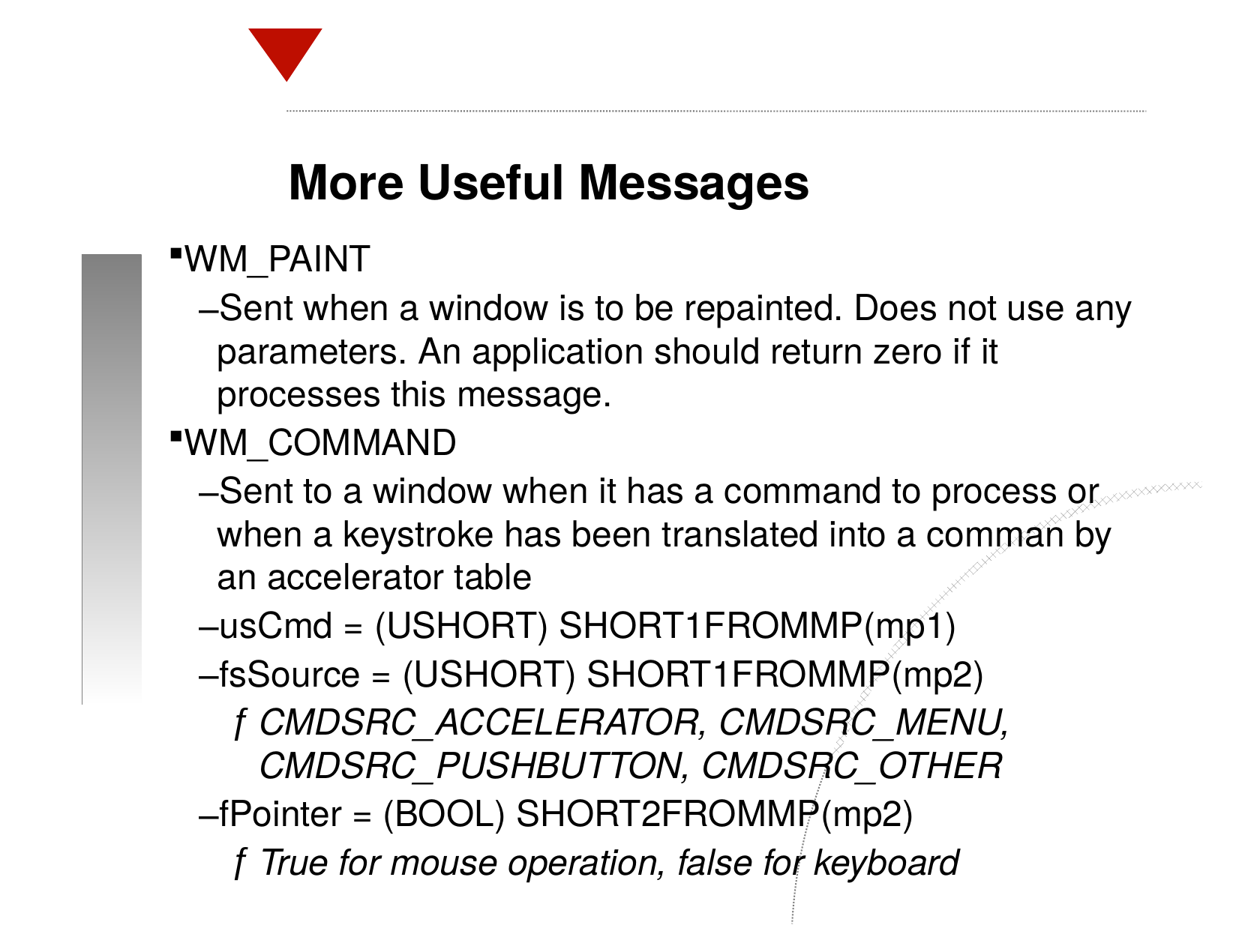

More Useful Messages
WM_PAINT
Sent when a window is to be repainted. Does not use any parameters. An application should return zero if it processes this message.
WM_COMMAND
Sent to a window when it has a command to process or when a keystroke has been translated into a comman by an accelerator table
usCmd = (USHORT) SHORT1FROMMP(mp1)
fsSource = (USHORT) SHORT1FROMMP(mp2)
CMDSRC_ACCELERATOR, CMDSRC_MENU, CMDSRC_PUSHBUTTON, CMDSRC_OTHER
fPointer = (BOOL) SHORT2FROMMP(mp2)
True for mouse operation, false for keyboard